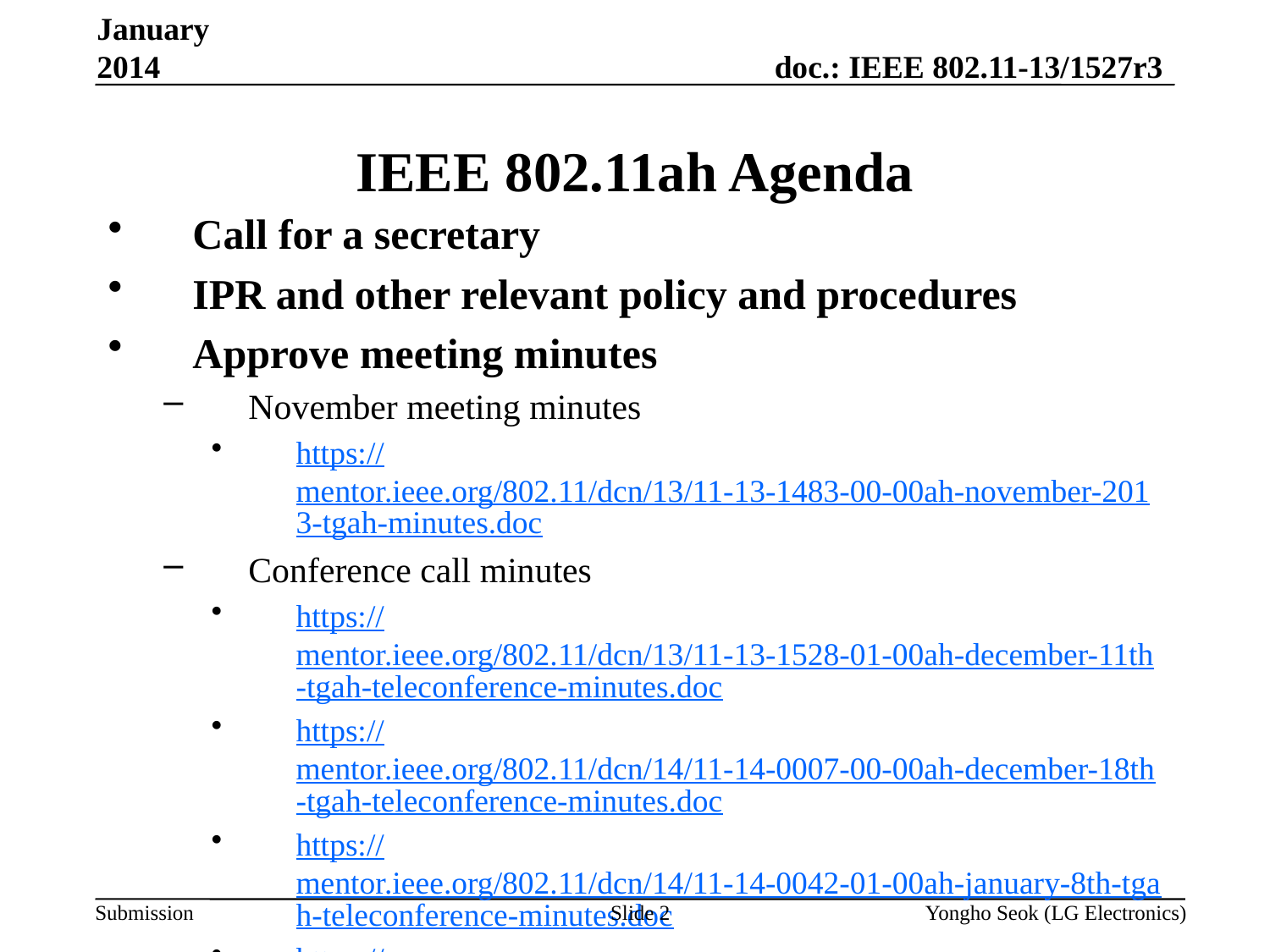

January 2014
# IEEE 802.11ah Agenda
Call for a secretary
IPR and other relevant policy and procedures
Approve meeting minutes
November meeting minutes
https://mentor.ieee.org/802.11/dcn/13/11-13-1483-00-00ah-november-2013-tgah-minutes.doc
Conference call minutes
https://mentor.ieee.org/802.11/dcn/13/11-13-1528-01-00ah-december-11th-tgah-teleconference-minutes.doc
https://mentor.ieee.org/802.11/dcn/14/11-14-0007-00-00ah-december-18th-tgah-teleconference-minutes.doc
https://mentor.ieee.org/802.11/dcn/14/11-14-0042-01-00ah-january-8th-tgah-teleconference-minutes.doc
https://mentor.ieee.org/802.11/dcn/14/11-14-0098-00-00ah-january-15th-tgah-teleconference-minutes.doc
Slide 2
Yongho Seok (LG Electronics)